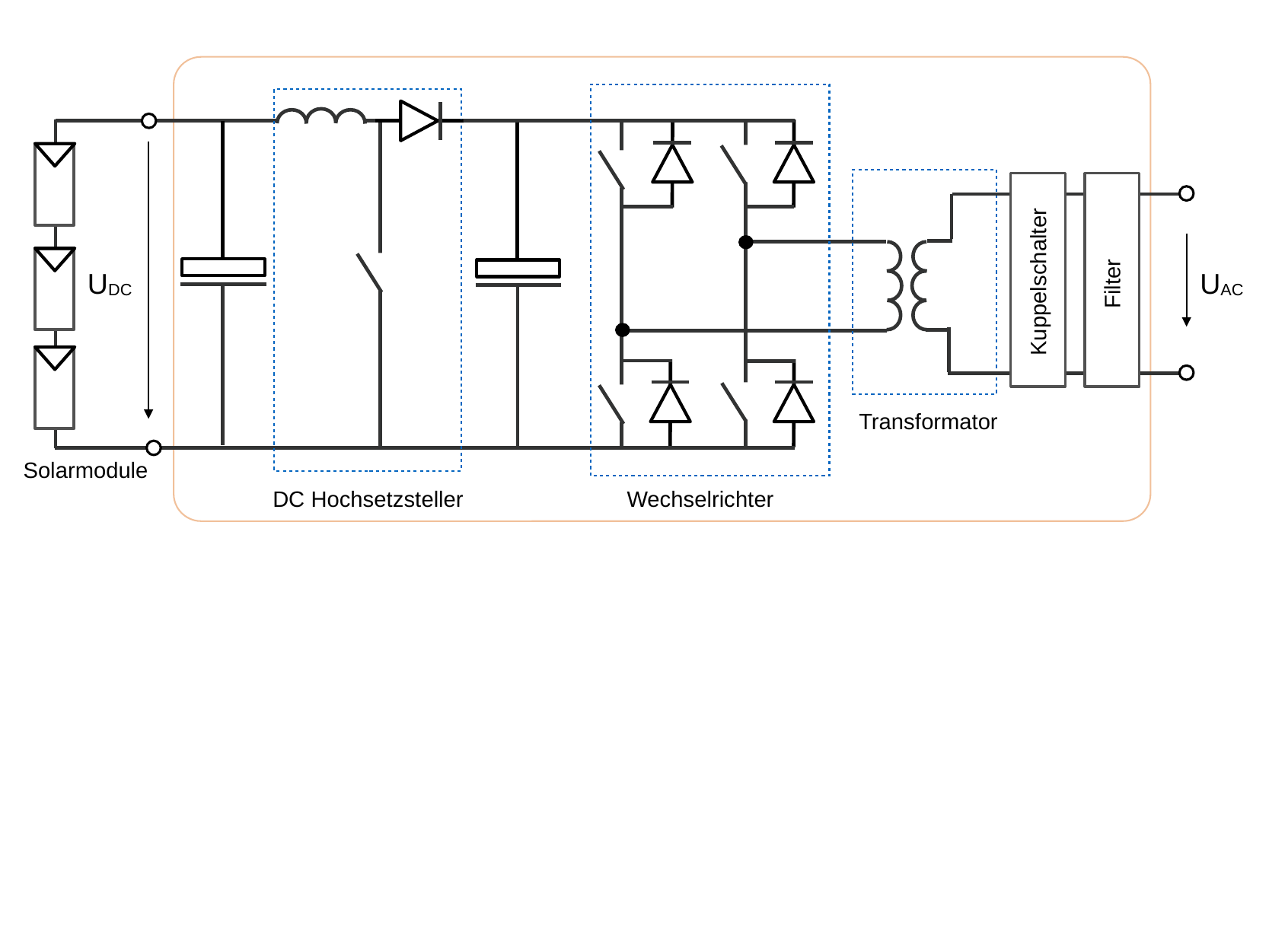

UDC
UAC
Kuppelschalter
Filter

Transformator

Solarmodule
DC Hochsetzsteller
Wechselrichter